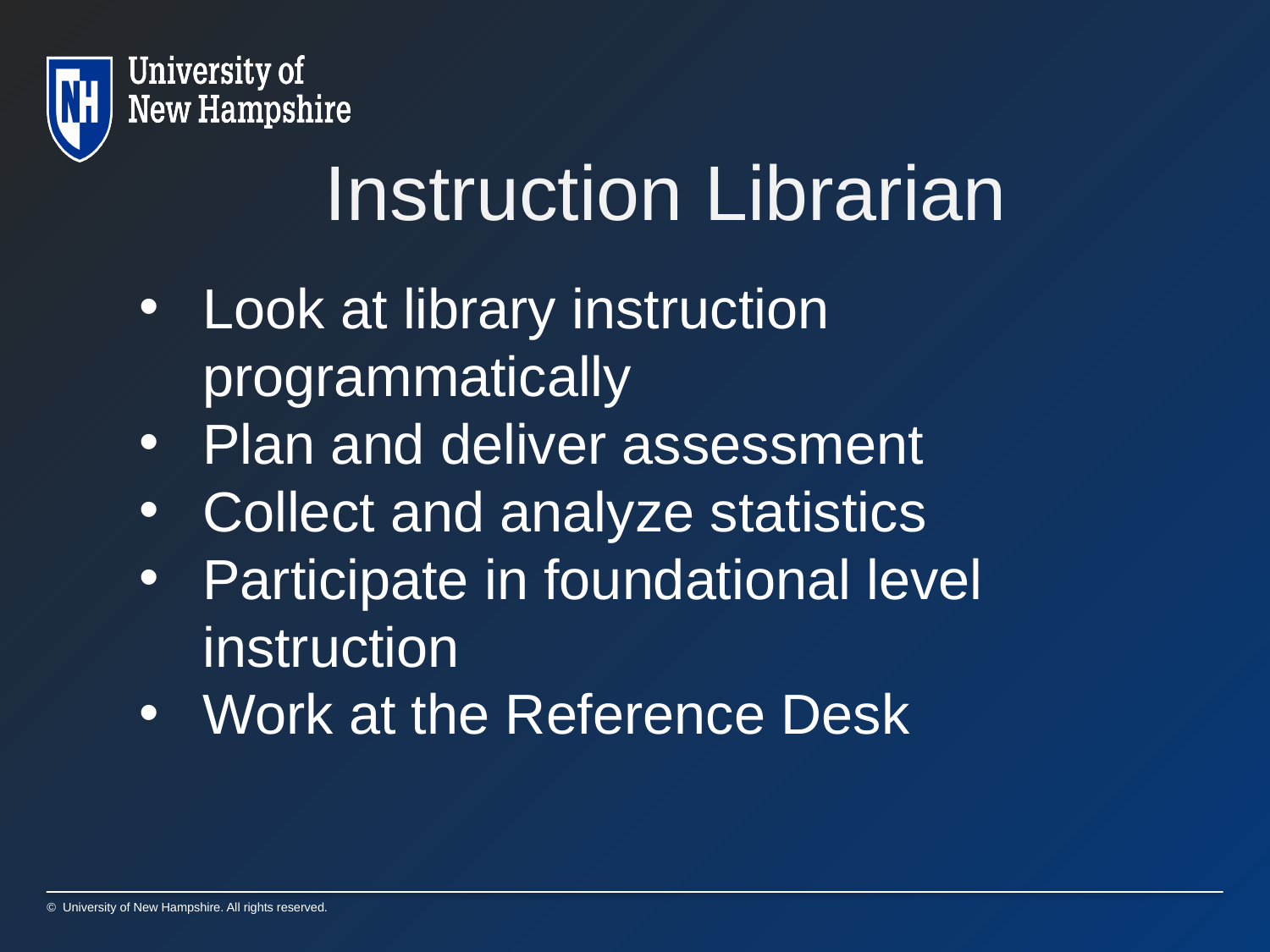

# Instruction Librarian
Look at library instruction programmatically
Plan and deliver assessment
Collect and analyze statistics
Participate in foundational level instruction
Work at the Reference Desk